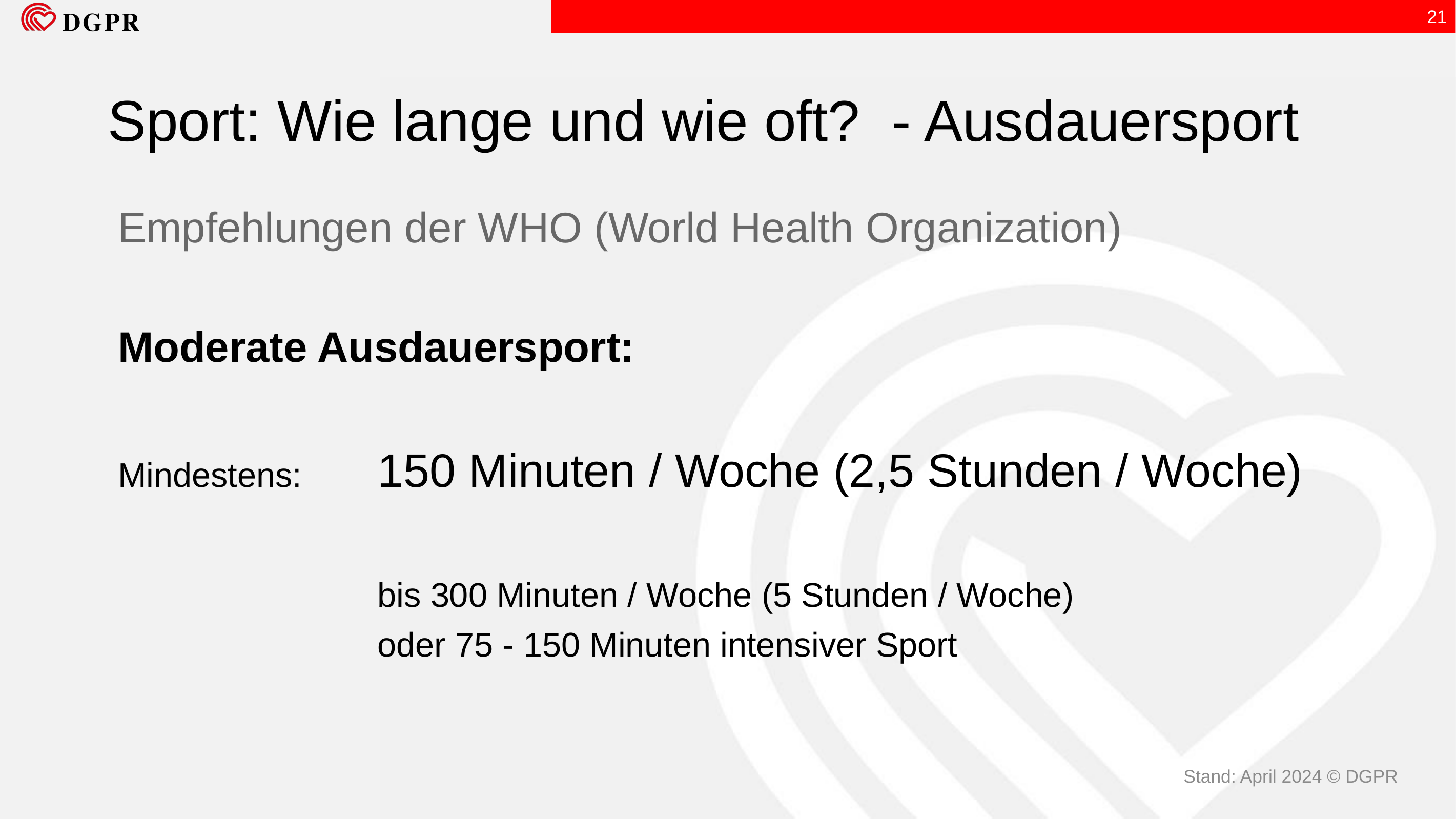

21
# Sport: Wie lange und wie oft?  - Ausdauersport
Empfehlungen der WHO (World Health Organization)

Moderate Ausdauersport:

Mindestens:	150 Minuten / Woche (2,5 Stunden / Woche)

				bis 300 Minuten / Woche (5 Stunden / Woche)
				oder 75 - 150 Minuten intensiver Sport

Stand: April 2024 © DGPR